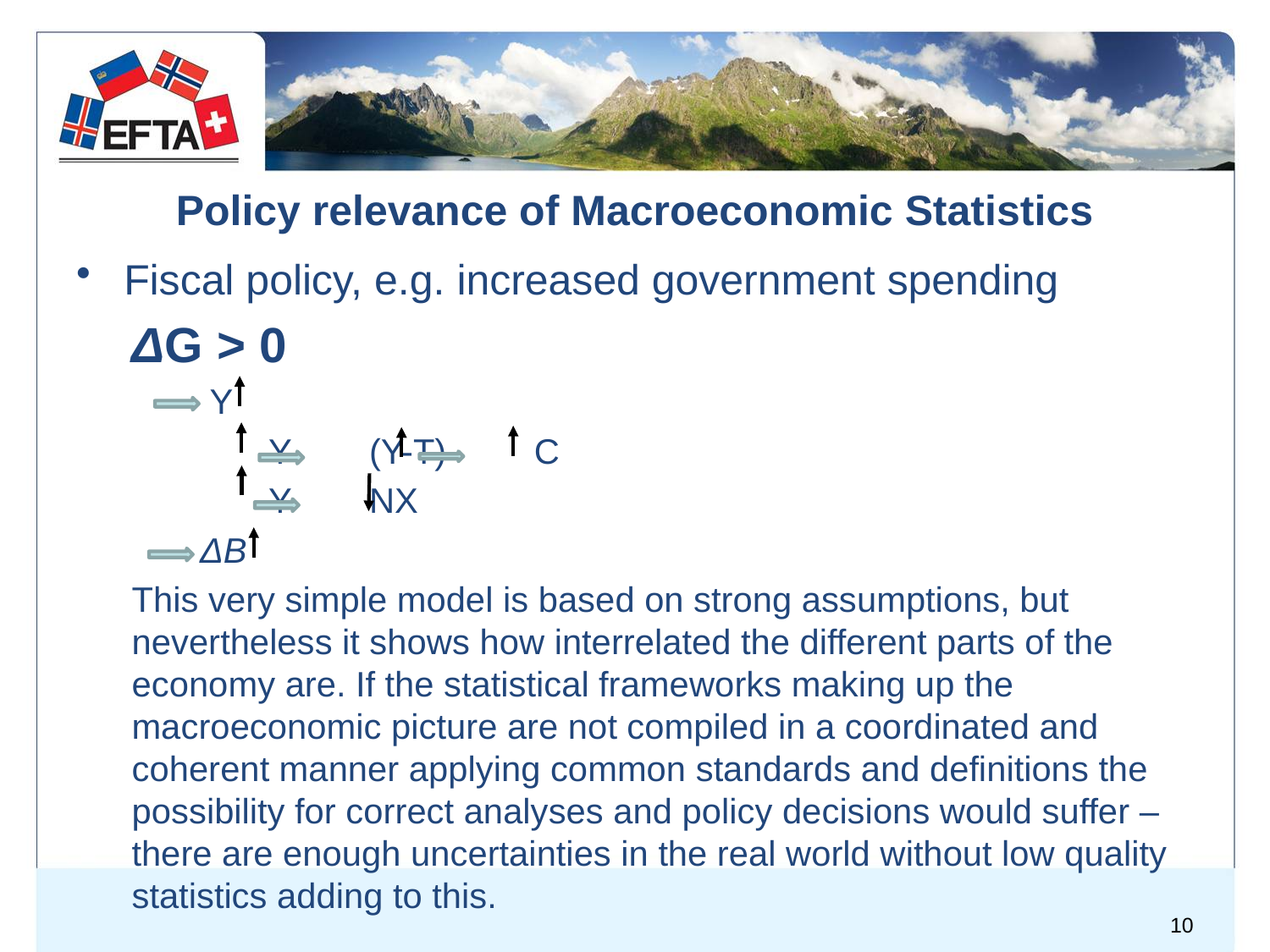

# Policy relevance of Macroeconomic Statistics
Fiscal policy, e.g. increased government spending
ΔG > 0
        Y
	 Y        (Y-T)         C
 	 Y        NX
       ΔB
This very simple model is based on strong assumptions, but nevertheless it shows how interrelated the different parts of the economy are. If the statistical frameworks making up the macroeconomic picture are not compiled in a coordinated and coherent manner applying common standards and definitions the possibility for correct analyses and policy decisions would suffer – there are enough uncertainties in the real world without low quality statistics adding to this.

10